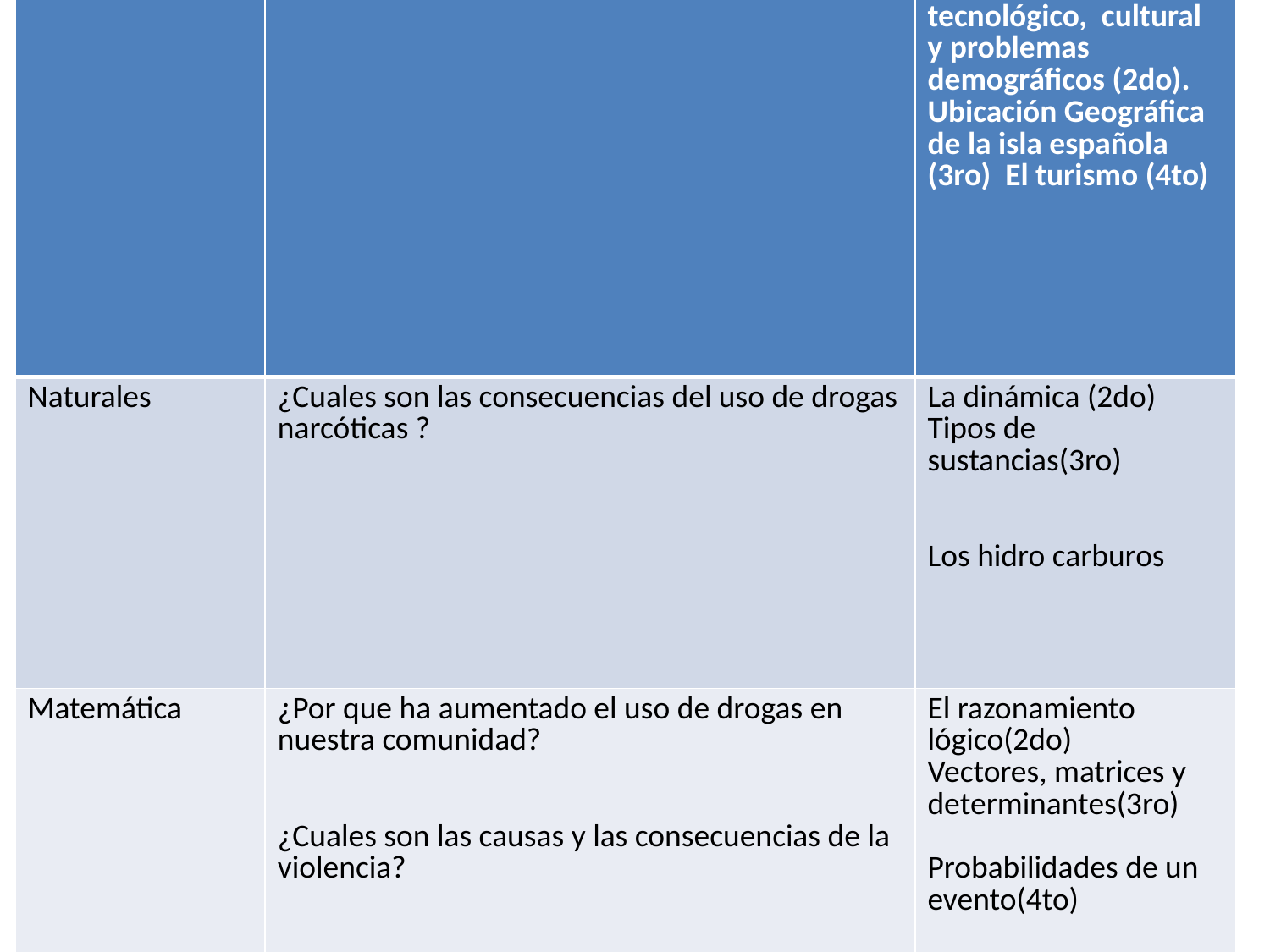

| Sociales | ¿Cuales estrategias usan los traficantes para introducir las drogas en nuestro territorio?. | Desarrollo economico , tecnológico, cultural y problemas demográficos (2do). Ubicación Geográfica de la isla española (3ro) El turismo (4to) |
| --- | --- | --- |
| Naturales | ¿Cuales son las consecuencias del uso de drogas narcóticas ? | La dinámica (2do) Tipos de sustancias(3ro) Los hidro carburos |
| Matemática | ¿Por que ha aumentado el uso de drogas en nuestra comunidad? ¿Cuales son las causas y las consecuencias de la violencia? | El razonamiento lógico(2do) Vectores, matrices y determinantes(3ro) Probabilidades de un evento(4to) |
#